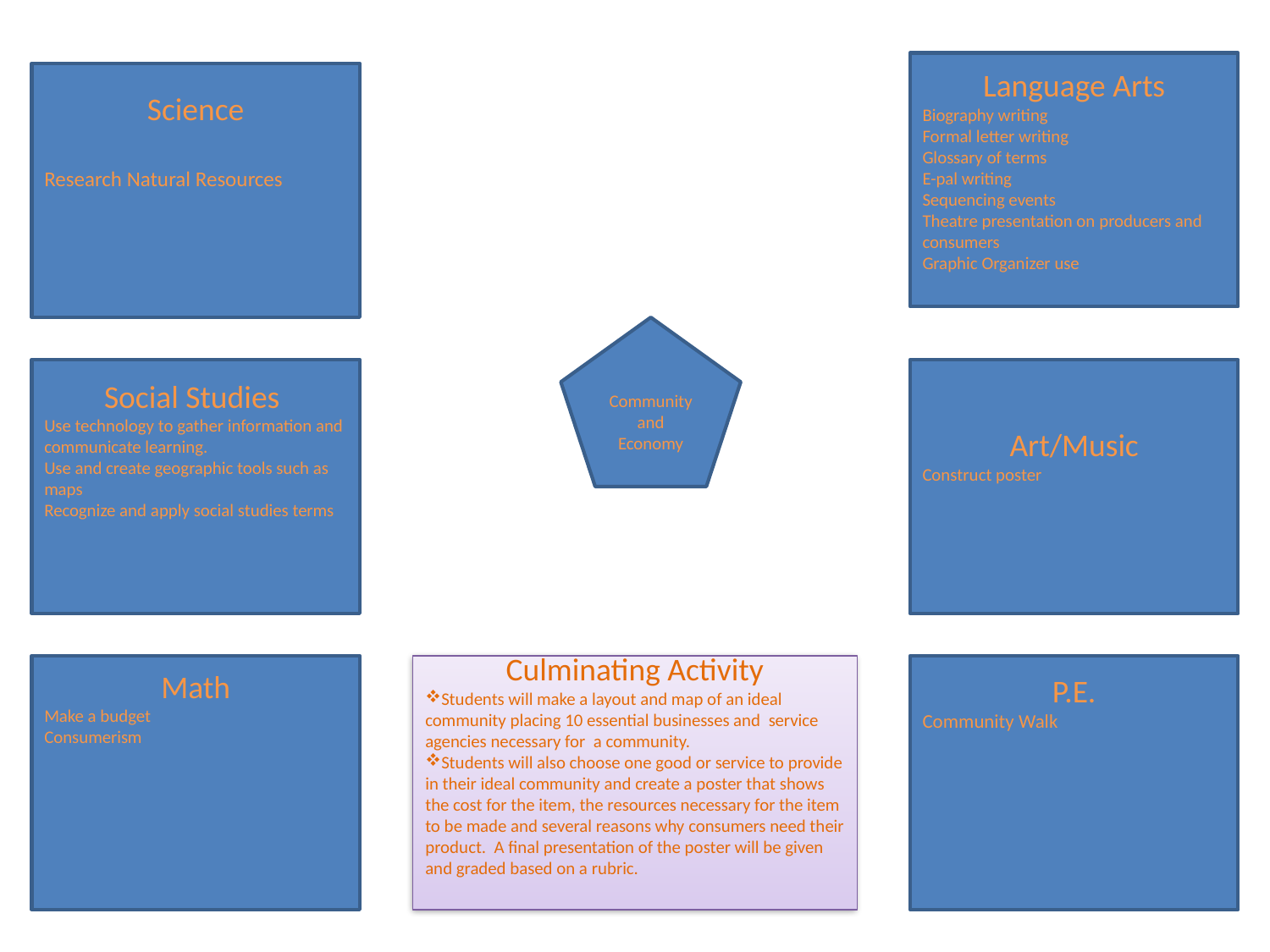

Language Arts
Biography writing
Formal letter writing
Glossary of terms
E-pal writing
Sequencing events
Theatre presentation on producers and consumers
Graphic Organizer use

Science

Research Natural Resources

Community and Economy
Social Studies
Use technology to gather information and communicate learning.
Use and create geographic tools such as maps
Recognize and apply social studies terms

Art/Music
Construct poster

Math
Make a budget
Consumerism

Culminating Activity
Students will make a layout and map of an ideal community placing 10 essential businesses and  service agencies necessary for  a community.
Students will also choose one good or service to provide in their ideal community and create a poster that shows  the cost for the item, the resources necessary for the item to be made and several reasons why consumers need their product.  A final presentation of the poster will be given and graded based on a rubric.

P.E.
Community Walk